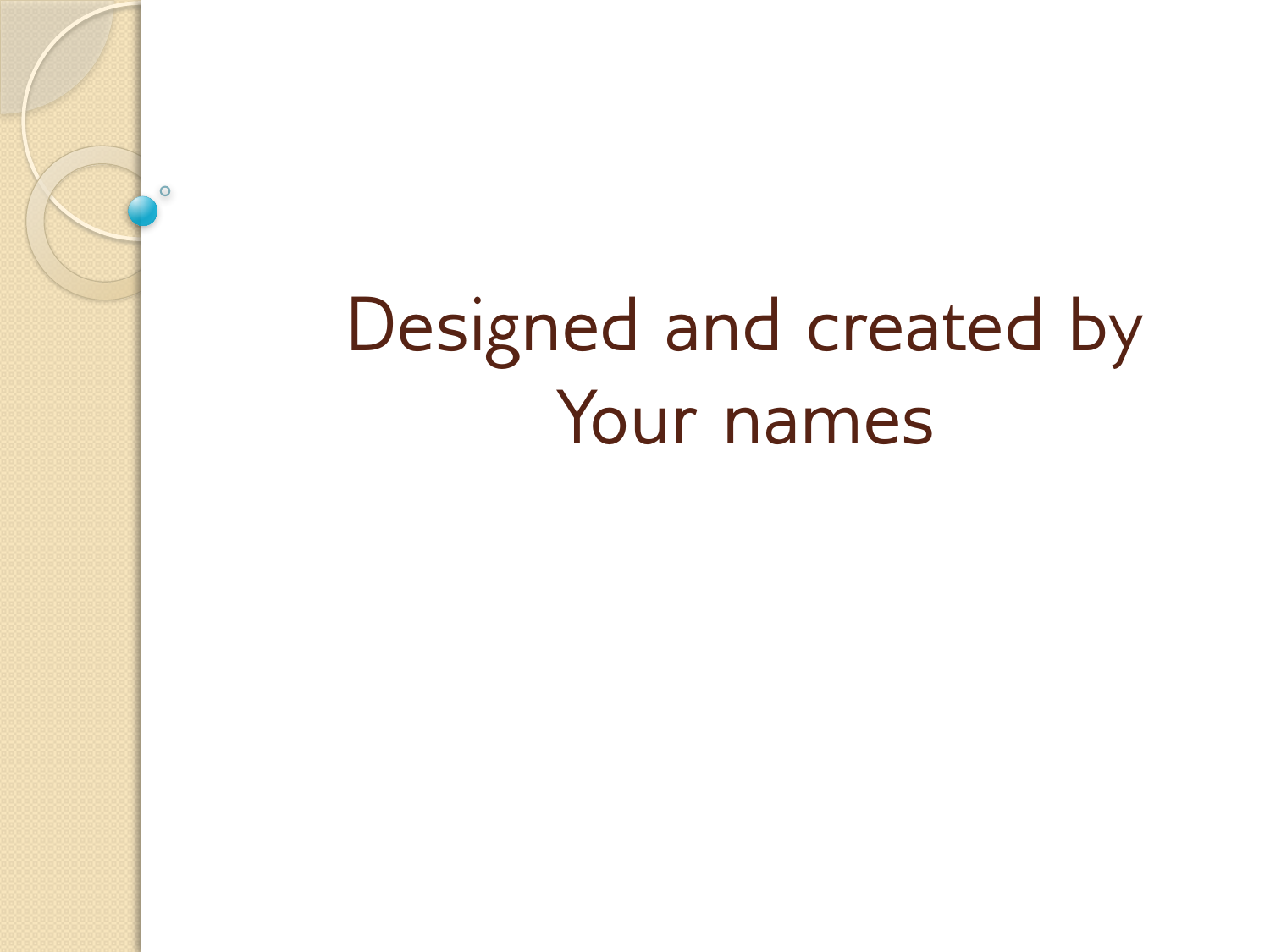

# Designed and created by Your names